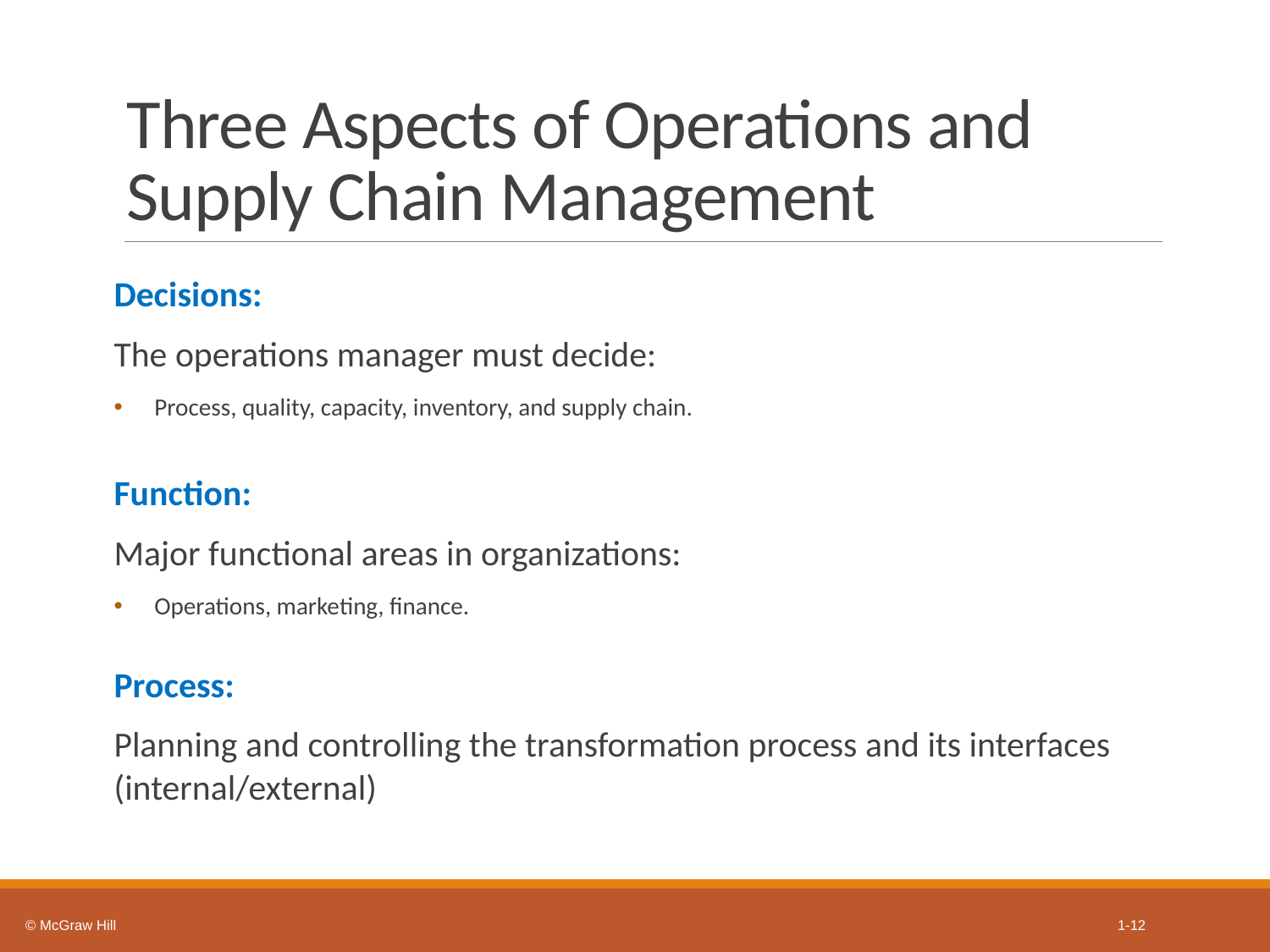

# Three Aspects of Operations and Supply Chain Management
Decisions:
The operations manager must decide:
Process, quality, capacity, inventory, and supply chain.
Function:
Major functional areas in organizations:
Operations, marketing, finance.
Process:
Planning and controlling the transformation process and its interfaces (internal/external)